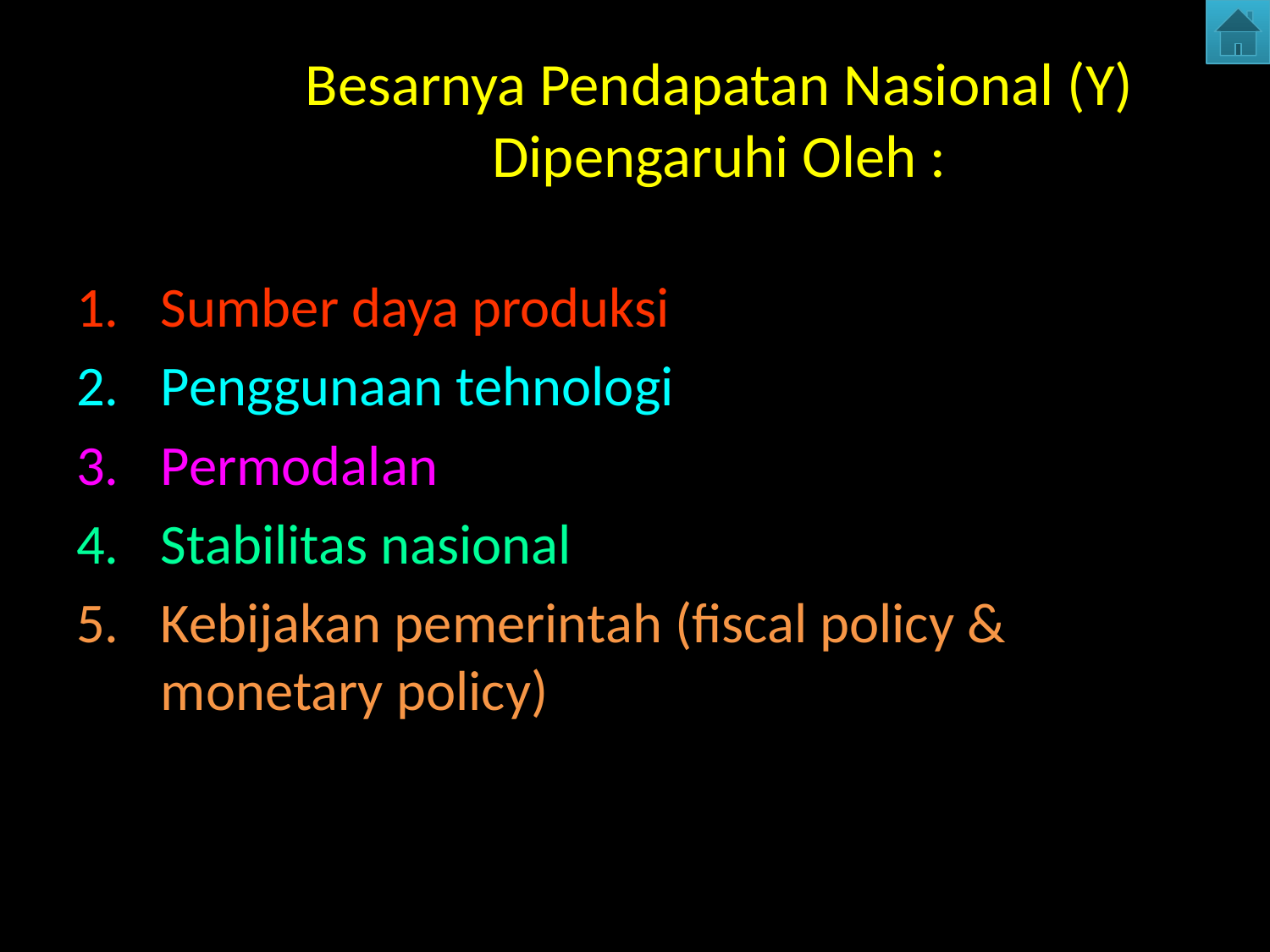

# Besarnya Pendapatan Nasional (Y) Dipengaruhi Oleh :
Sumber daya produksi
Penggunaan tehnologi
Permodalan
Stabilitas nasional
Kebijakan pemerintah (fiscal policy & monetary policy)